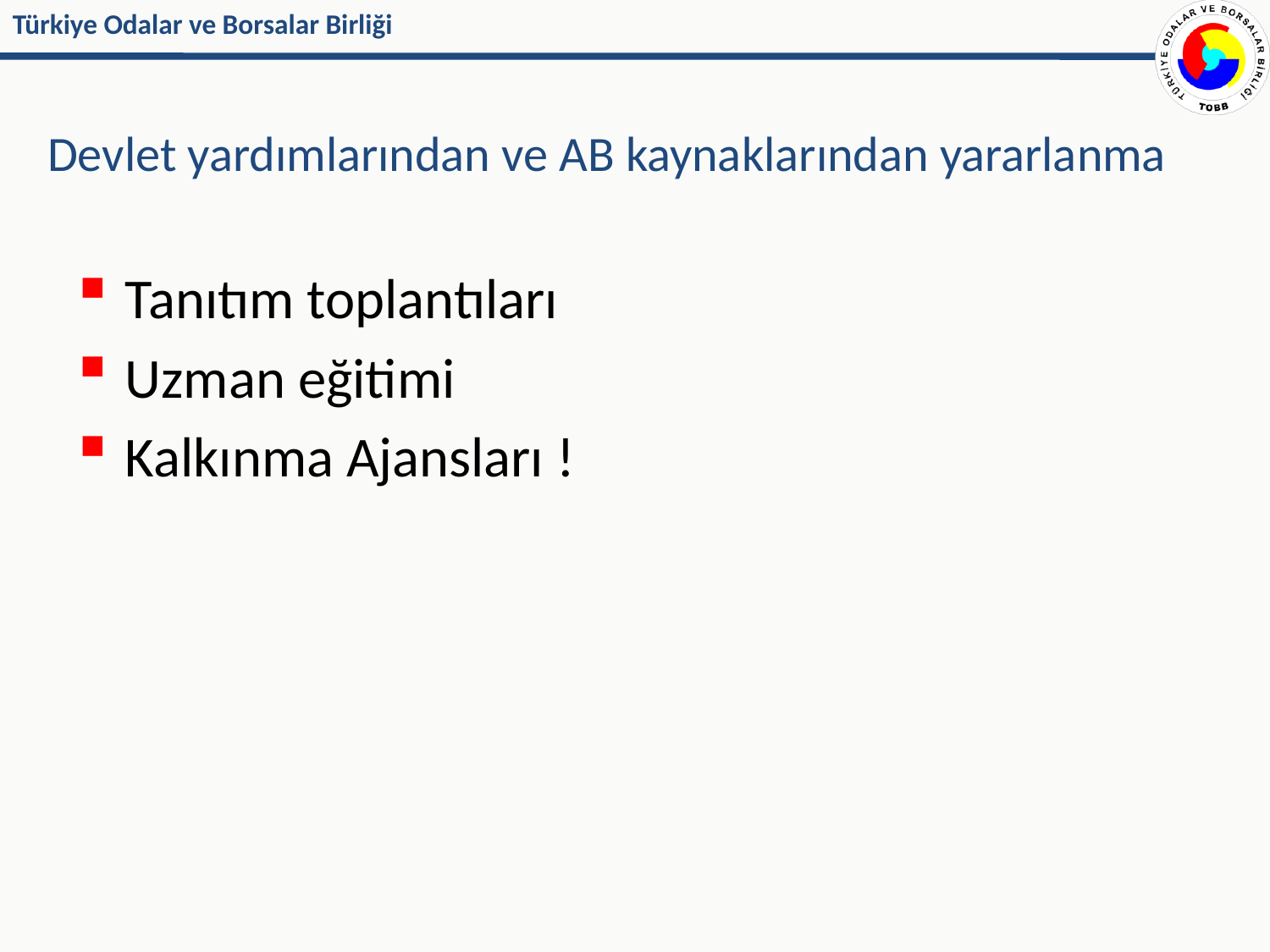

# Devlet yardımlarından ve AB kaynaklarından yararlanma
Tanıtım toplantıları
Uzman eğitimi
Kalkınma Ajansları !